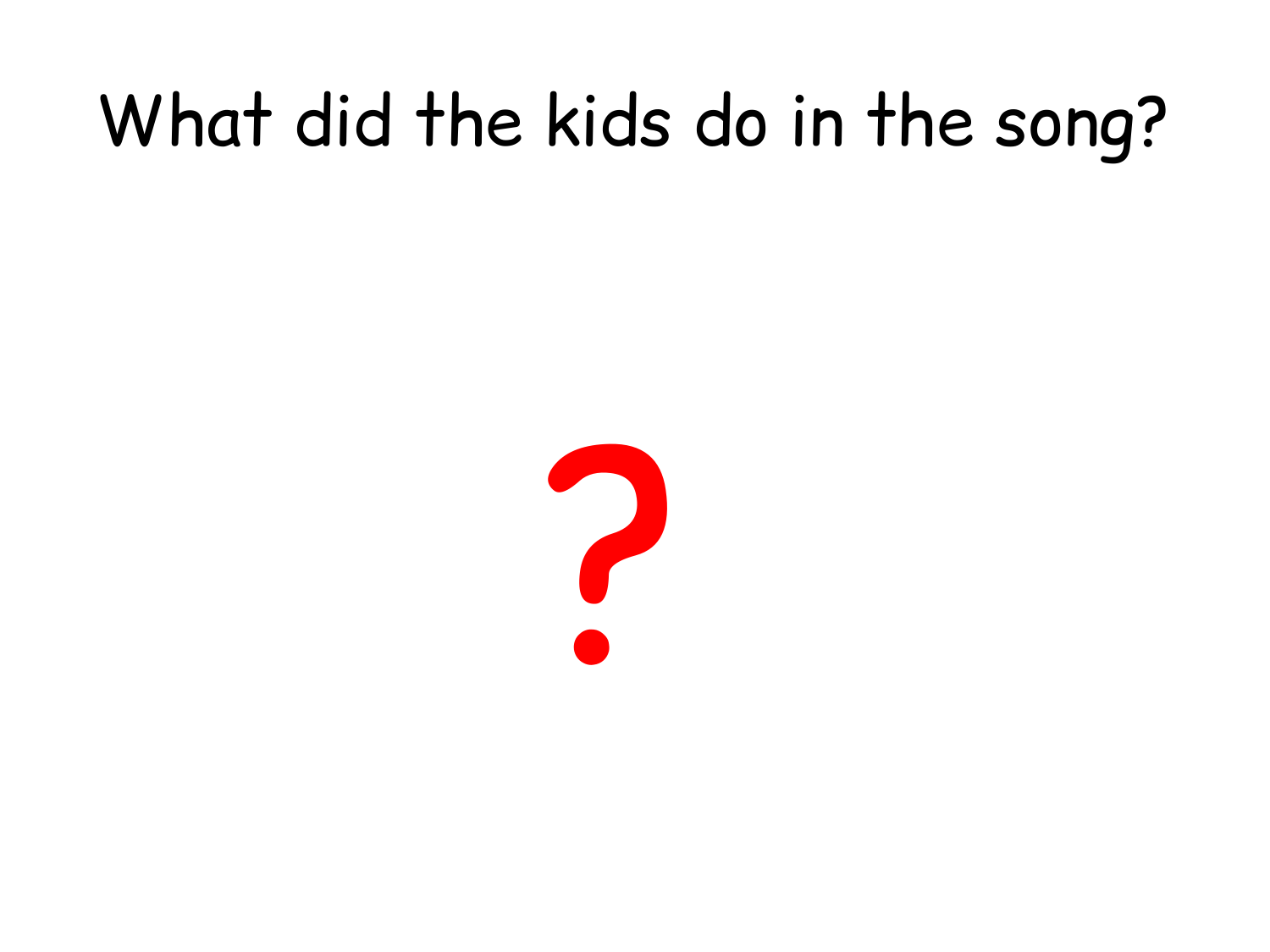

# What did the kids do in the song?
?